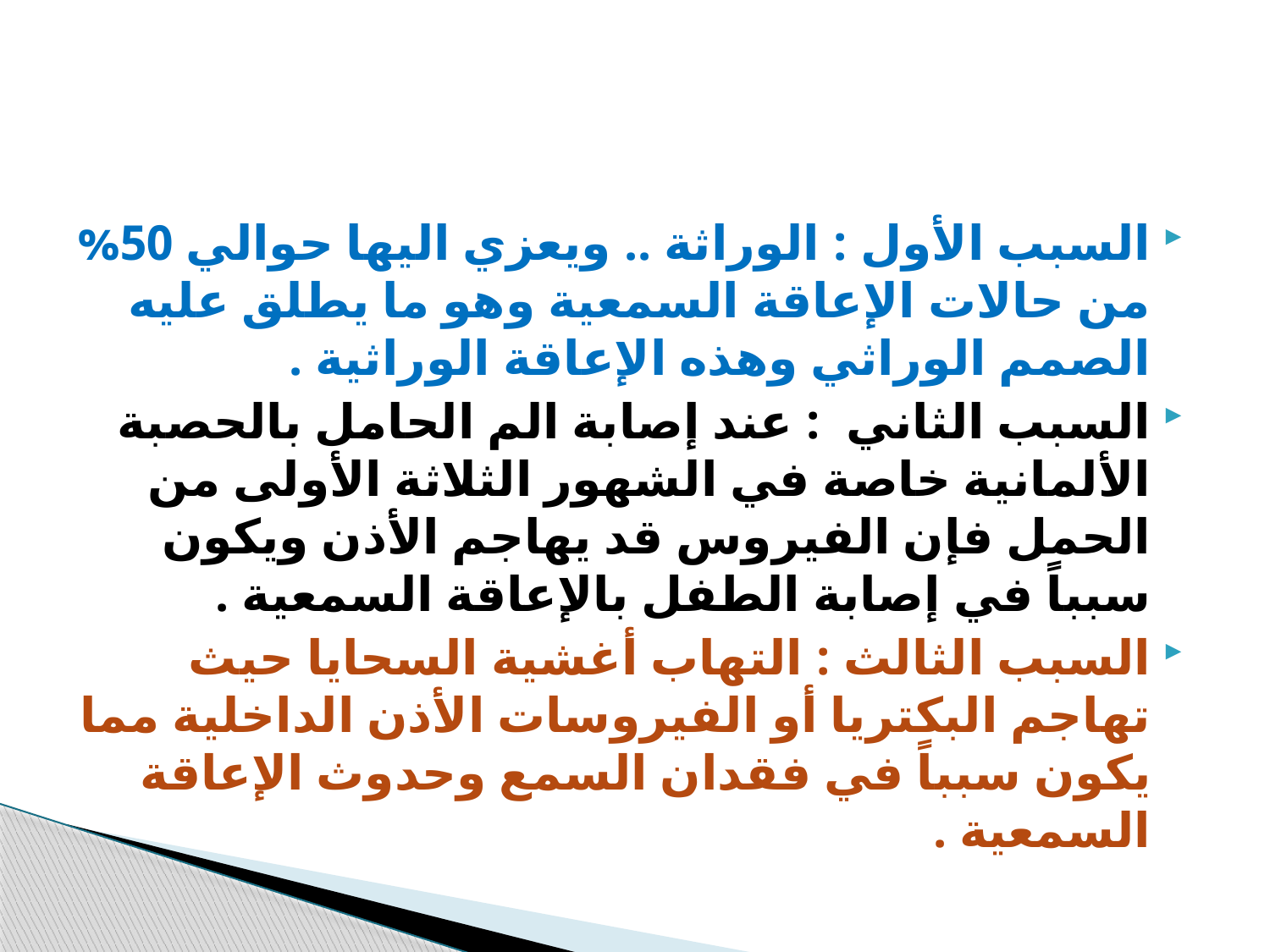

#
السبب الأول : الوراثة .. ويعزي اليها حوالي 50% من حالات الإعاقة السمعية وهو ما يطلق عليه الصمم الوراثي وهذه الإعاقة الوراثية .
السبب الثاني  : عند إصابة الم الحامل بالحصبة الألمانية خاصة في الشهور الثلاثة الأولى من الحمل فإن الفيروس قد يهاجم الأذن ويكون سبباً في إصابة الطفل بالإعاقة السمعية .
السبب الثالث : التهاب أغشية السحايا حيث تهاجم البكتريا أو الفيروسات الأذن الداخلية مما يكون سبباً في فقدان السمع وحدوث الإعاقة السمعية .